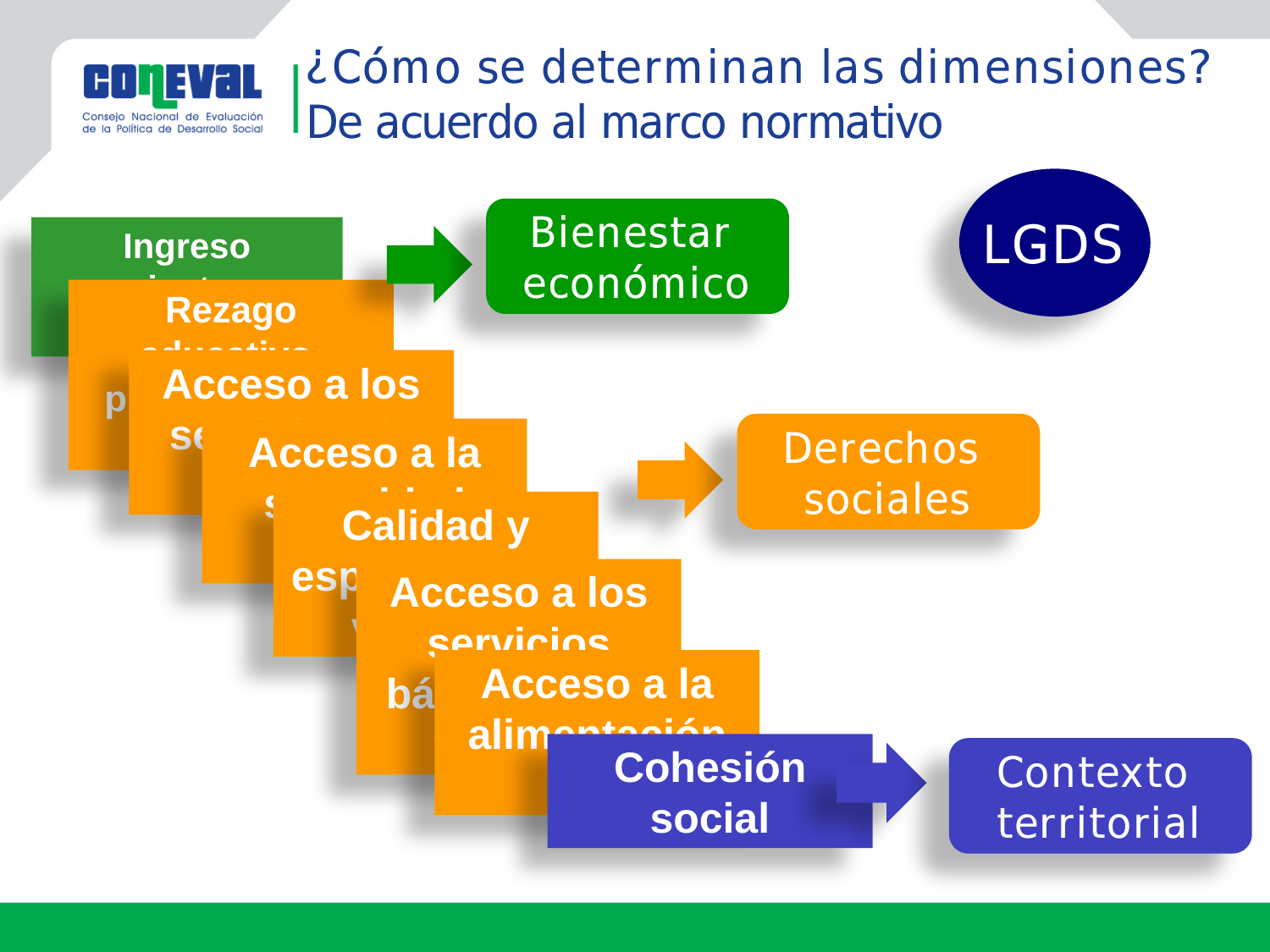

¿Cómo se determinan las dimensiones?
De acuerdo al marco normativo
LGDS
Bienestar
económico
Ingreso corriente per cápita

Rezago educativo  promedo en el hogar
Acceso a los servicios de salud
Derechos
sociales
Acceso a la seguridad social

Calidad y espacios en la vivienda
Acceso a los servicios básicos en la vivienda
Acceso a la alimentación

Cohesión social
Contexto
territorial